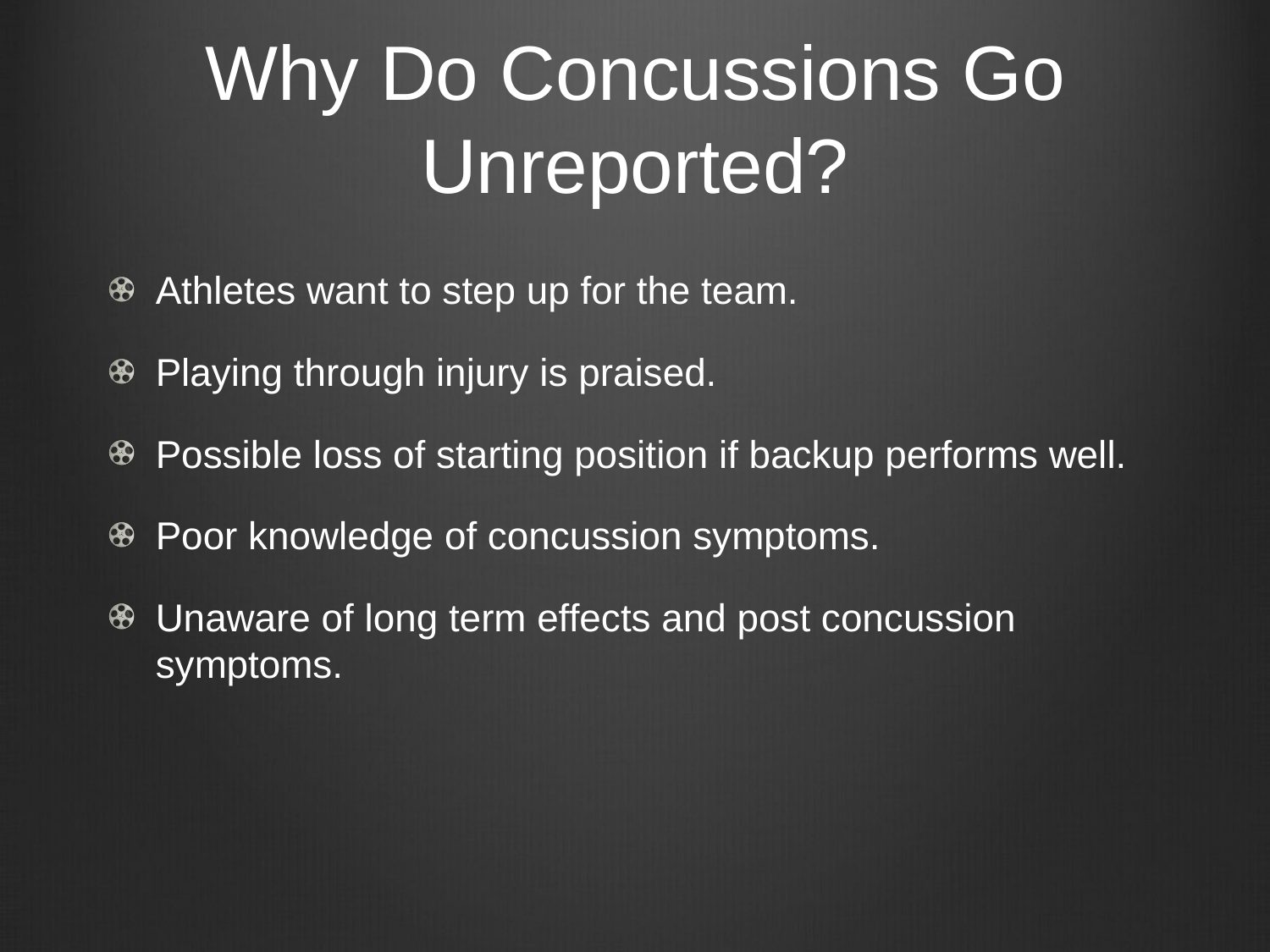

# Why Do Concussions Go Unreported?
Athletes want to step up for the team.
Playing through injury is praised.
Possible loss of starting position if backup performs well.
Poor knowledge of concussion symptoms.
Unaware of long term effects and post concussion symptoms.